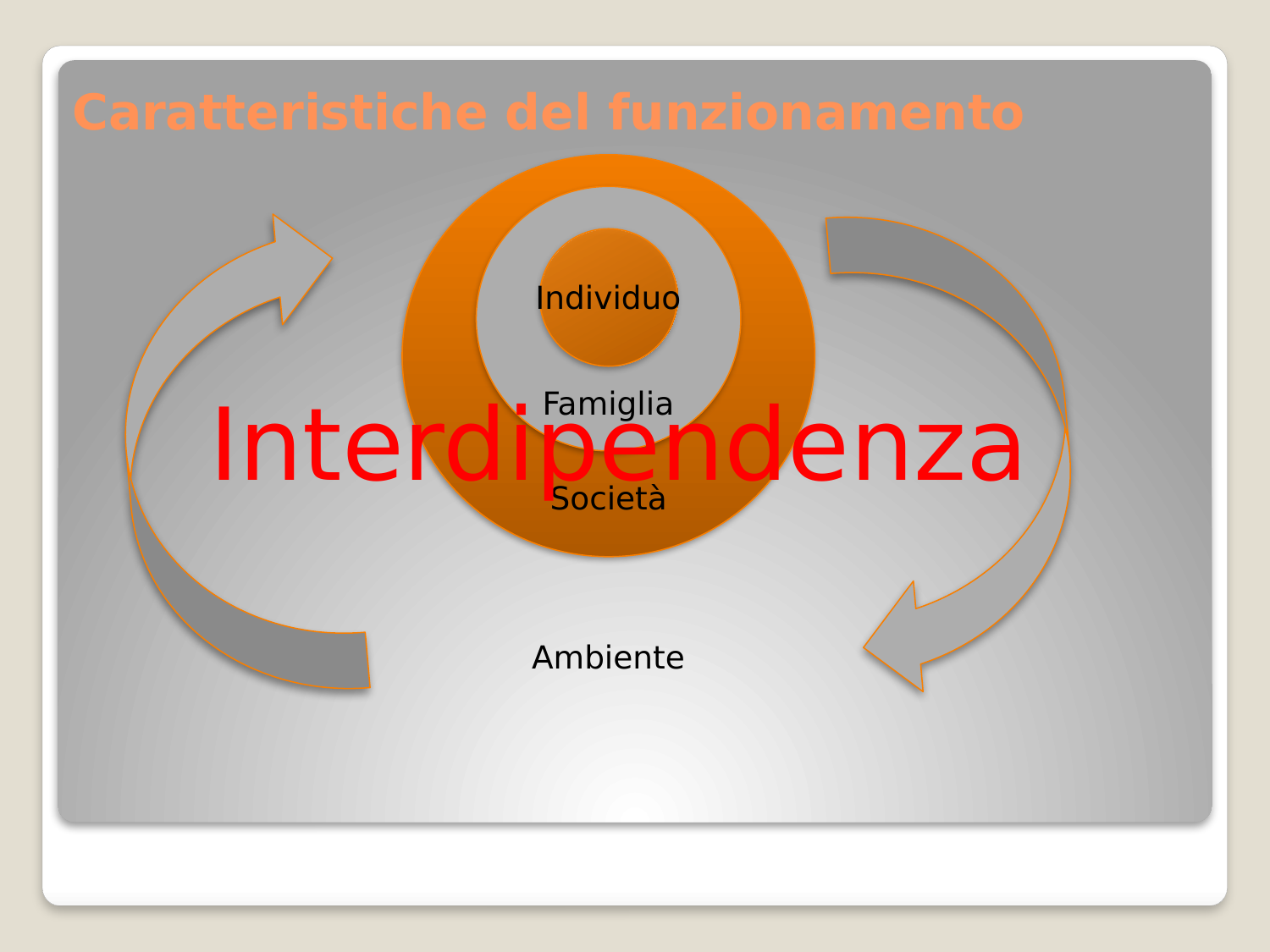

# Caratteristiche del funzionamento

Individuo
Interdipendenza
Famiglia
Società
Ambiente